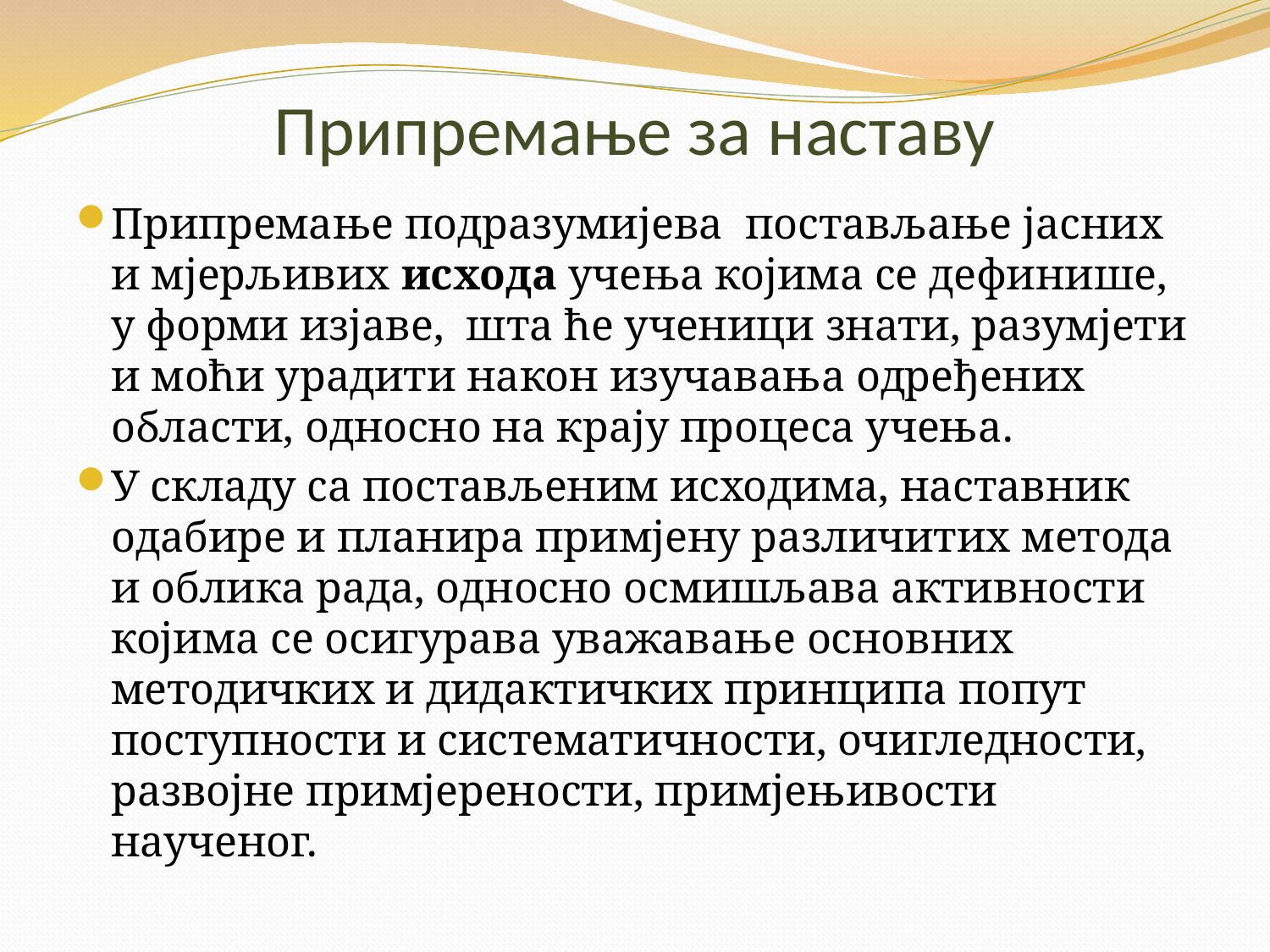

# Припремање за наставу
Припремање подразумијева  постављање јасних и мјерљивих исхода учења којима се дефинише, у форми изјаве,  шта ће ученици знати, разумјети и моћи урадити након изучавања одређених области, односно на крају процеса учења.
У складу са постављеним исходима, наставник одабире и планира примјену различитих метода и облика рада, односно осмишљава активности којима се осигурава уважавање основних методичких и дидактичких принципа попут поступности и систематичности, очигледности, развојне примјерености, примјењивости наученог.